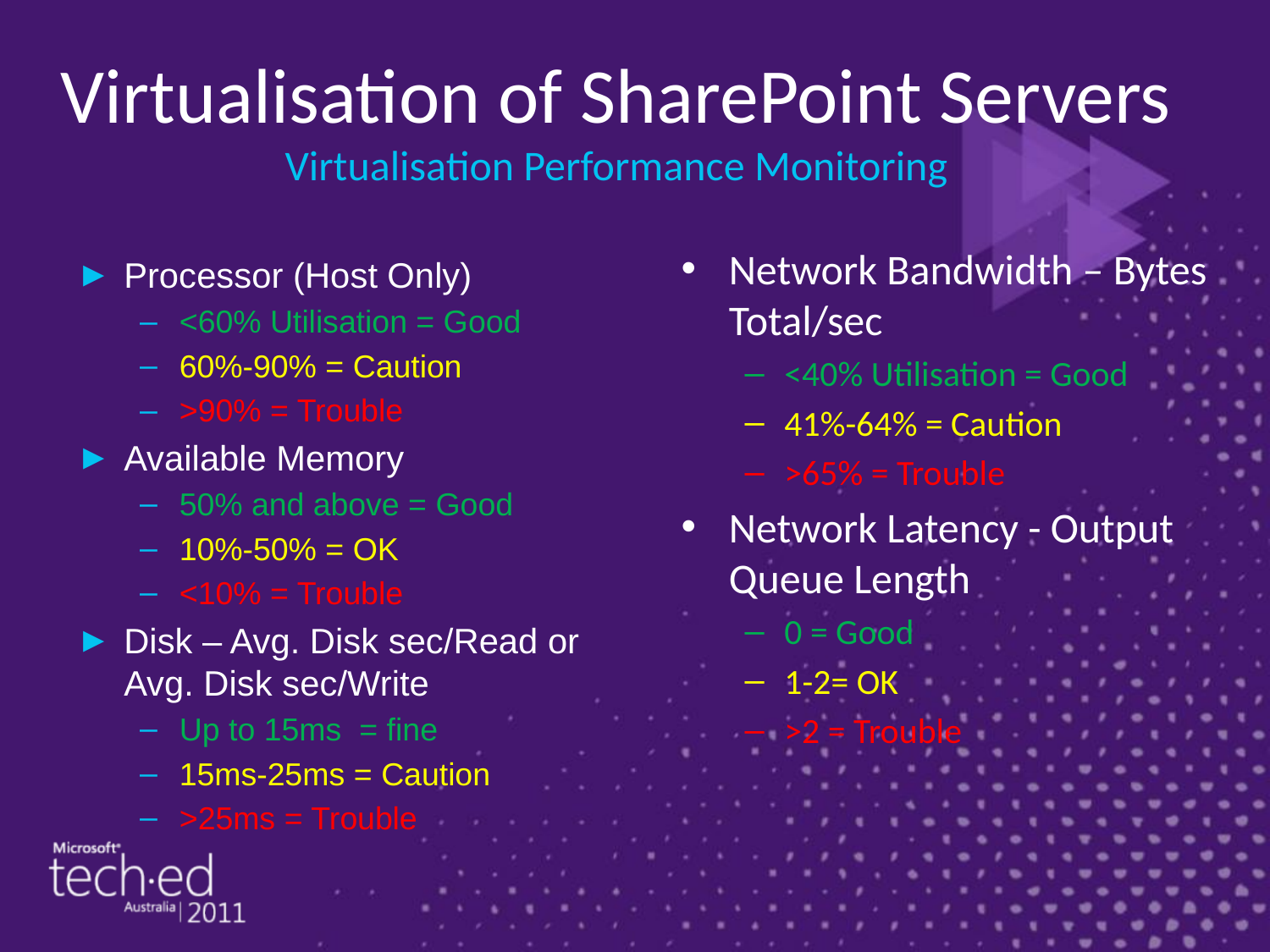

Virtualisation of SharePoint Servers
Virtualisation Performance Monitoring
Network Bandwidth – Bytes Total/sec
<40% Utilisation = Good
41%-64% = Caution
>65% = Trouble
Network Latency - Output Queue Length
0 = Good
1-2= OK
>2 = Trouble

Processor (Host Only)
<60% Utilisation = Good
60%-90% = Caution
>90% = Trouble
Available Memory
50% and above = Good
10%-50% = OK
<10% = Trouble
Disk – Avg. Disk sec/Read or Avg. Disk sec/Write
Up to 15ms  = fine
15ms-25ms = Caution
>25ms = Trouble